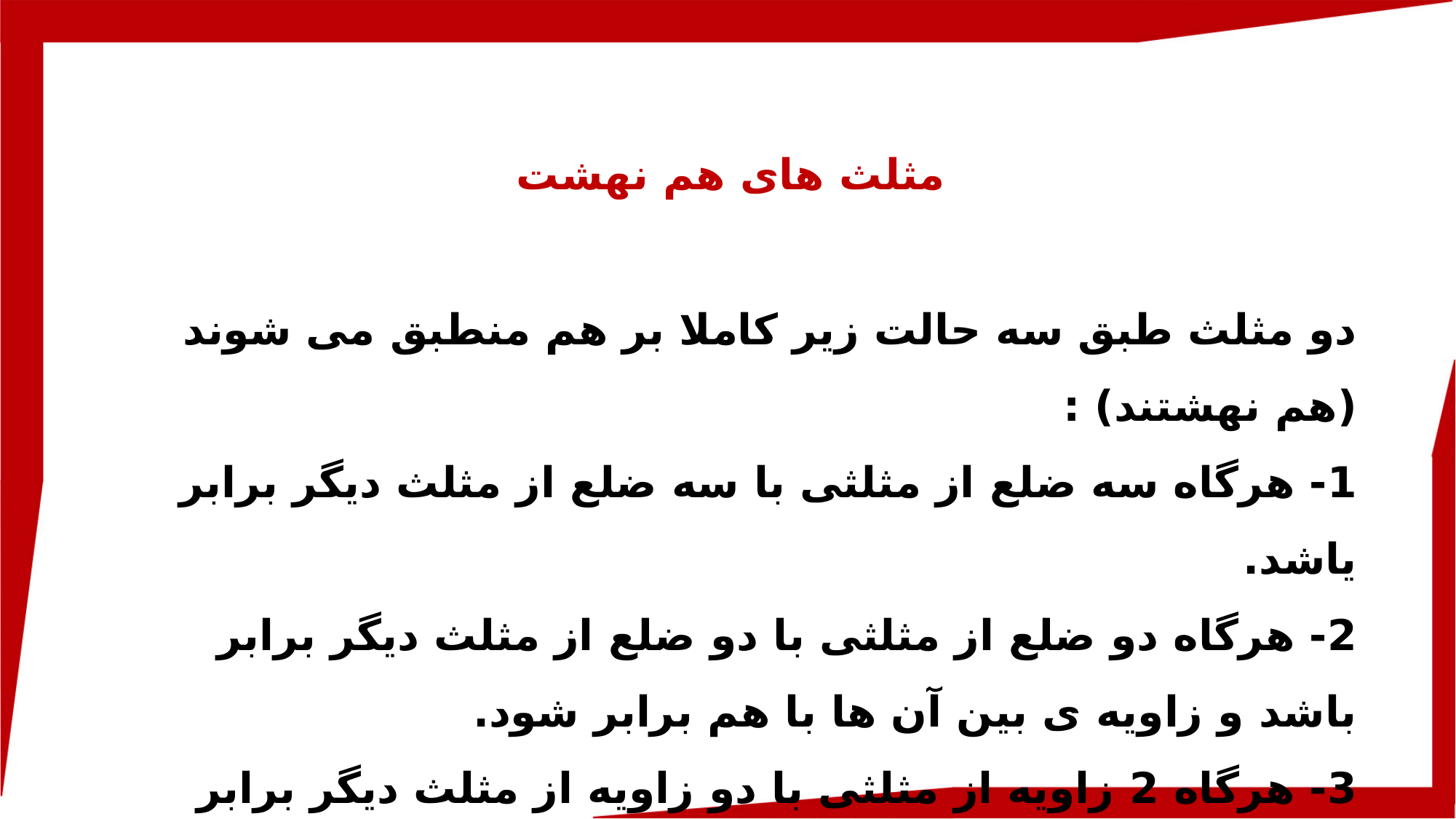

مثلث های هم نهشت
دو مثلث طبق سه حالت زیر کاملا بر هم منطبق می شوند (هم نهشتند) :
1- هرگاه سه ضلع از مثلثی با سه ضلع از مثلث دیگر برابر یاشد.
2- هرگاه دو ضلع از مثلثی با دو ضلع از مثلث دیگر برابر باشد و زاویه ی بین آن ها با هم برابر شود.
3- هرگاه 2 زاویه از مثلثی با دو زاویه از مثلث دیگر برابر باسد و ضلع بین آن ها برابر باشد.